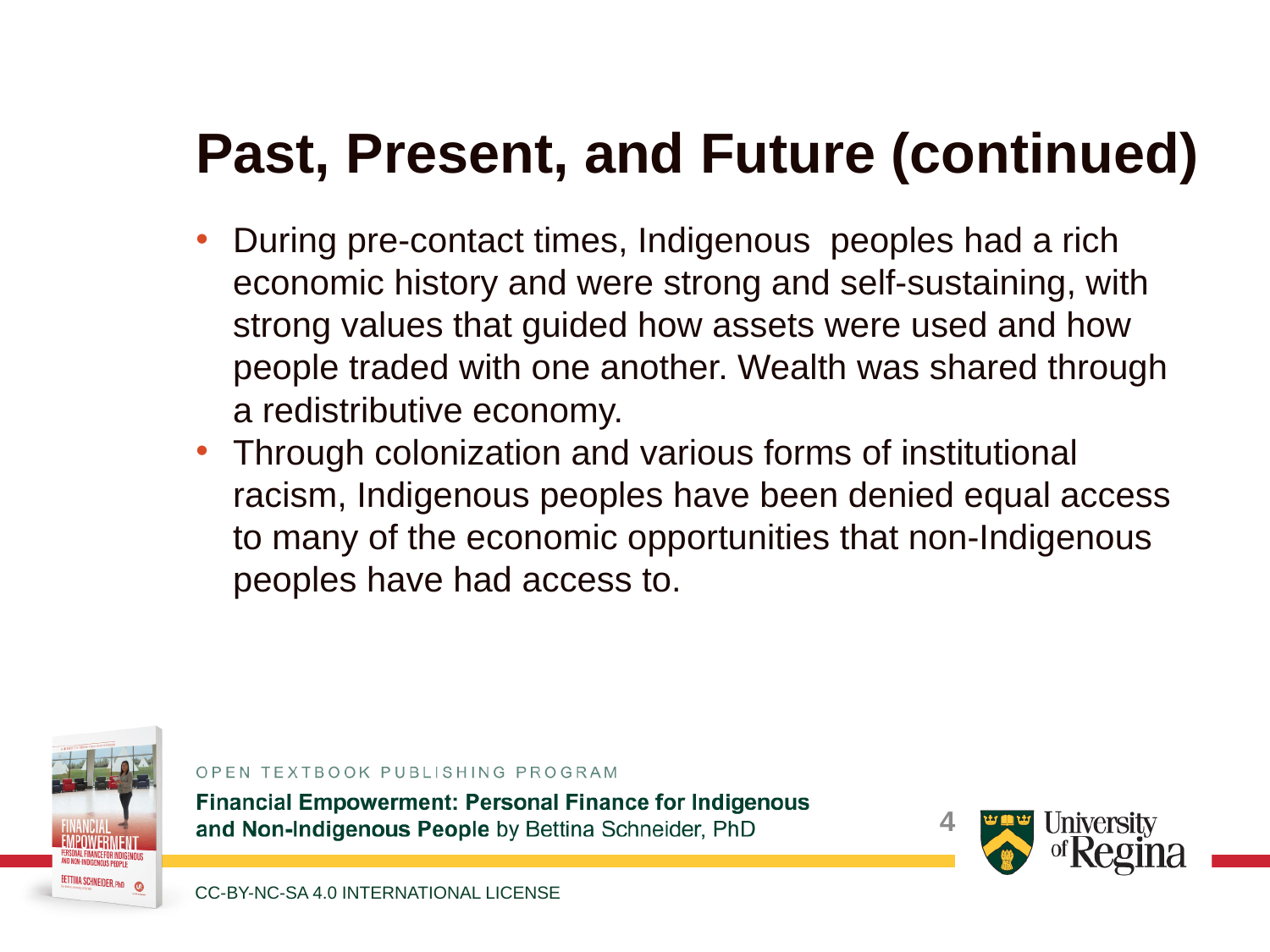

# Past, Present, and Future (continued)
During pre-contact times, Indigenous  peoples had a rich economic history and were strong and self-sustaining, with strong values that guided how assets were used and how people traded with one another. Wealth was shared through a redistributive economy.
Through colonization and various forms of institutional racism, Indigenous peoples have been denied equal access to many of the economic opportunities that non-Indigenous peoples have had access to.

4
CC-BY-NC-SA 4.0 INTERNATIONAL LICENSE